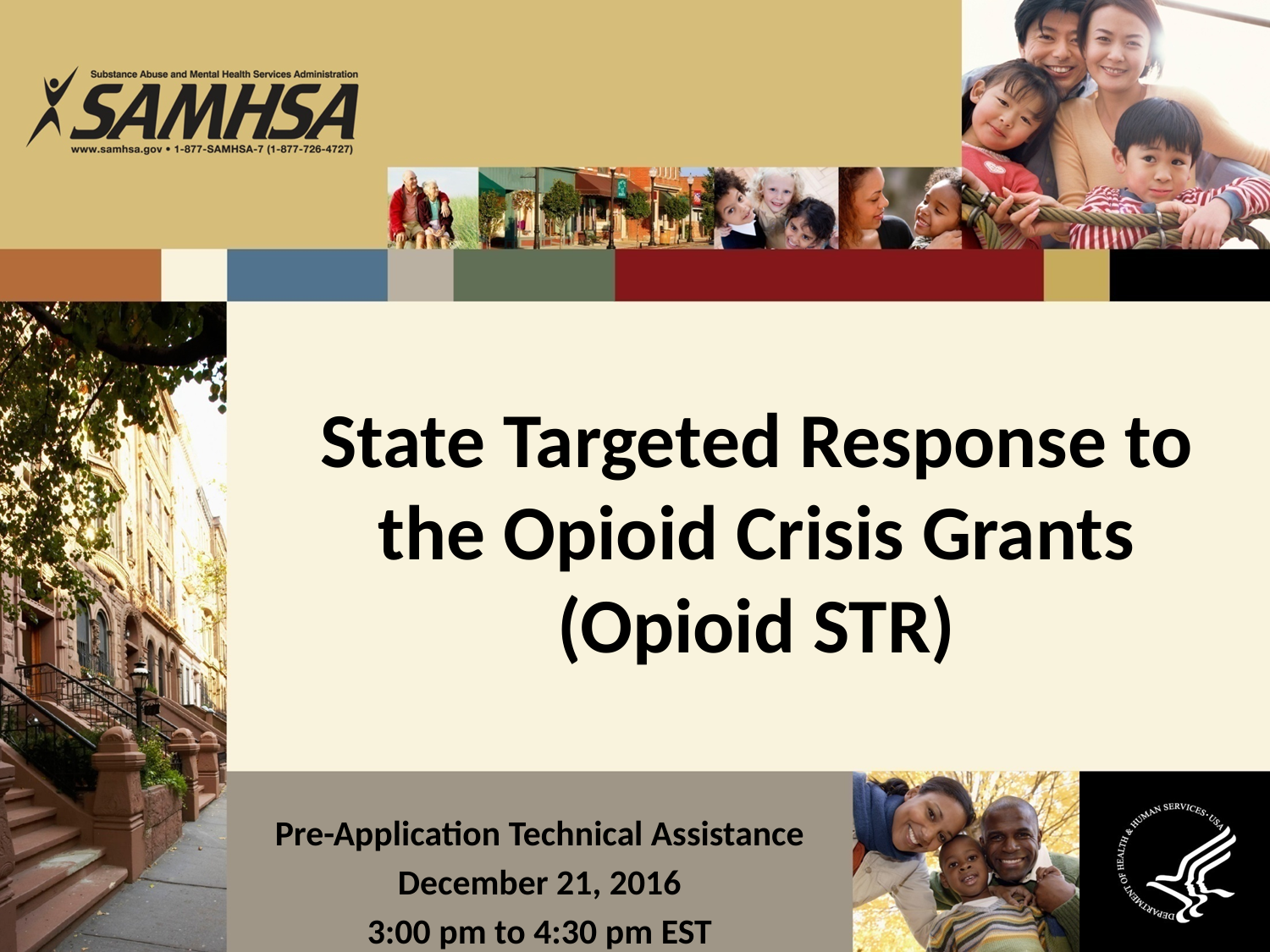

# State Targeted Response to the Opioid Crisis Grants (Opioid STR)
Pre-Application Technical Assistance
December 21, 2016
3:00 pm to 4:30 pm EST